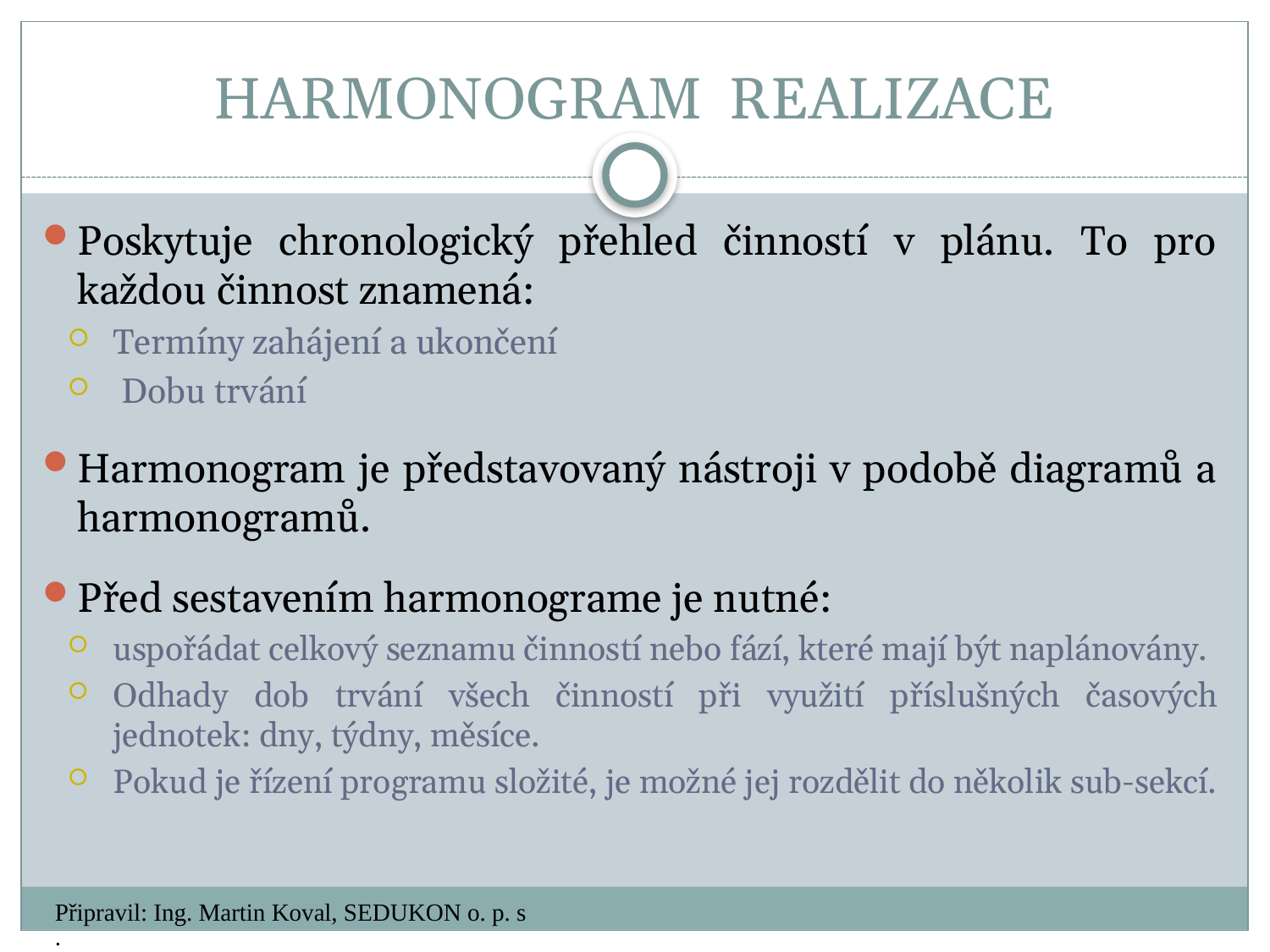

# HARMONOGRAM  REALIZACE
Poskytuje chronologický přehled činností v plánu. To pro každou činnost znamená:
Termíny zahájení a ukončení
 Dobu trvání

Harmonogram je představovaný nástroji v podobě diagramů a harmonogramů.

Před sestavením harmonograme je nutné:
uspořádat celkový seznamu činností nebo fází, které mají být naplánovány.
Odhady dob trvání všech činností při využití příslušných časových jednotek: dny, týdny, měsíce.
Pokud je řízení programu složité, je možné jej rozdělit do několik sub-sekcí.

Připravil: Ing. Martin Koval, SEDUKON o. p. s.